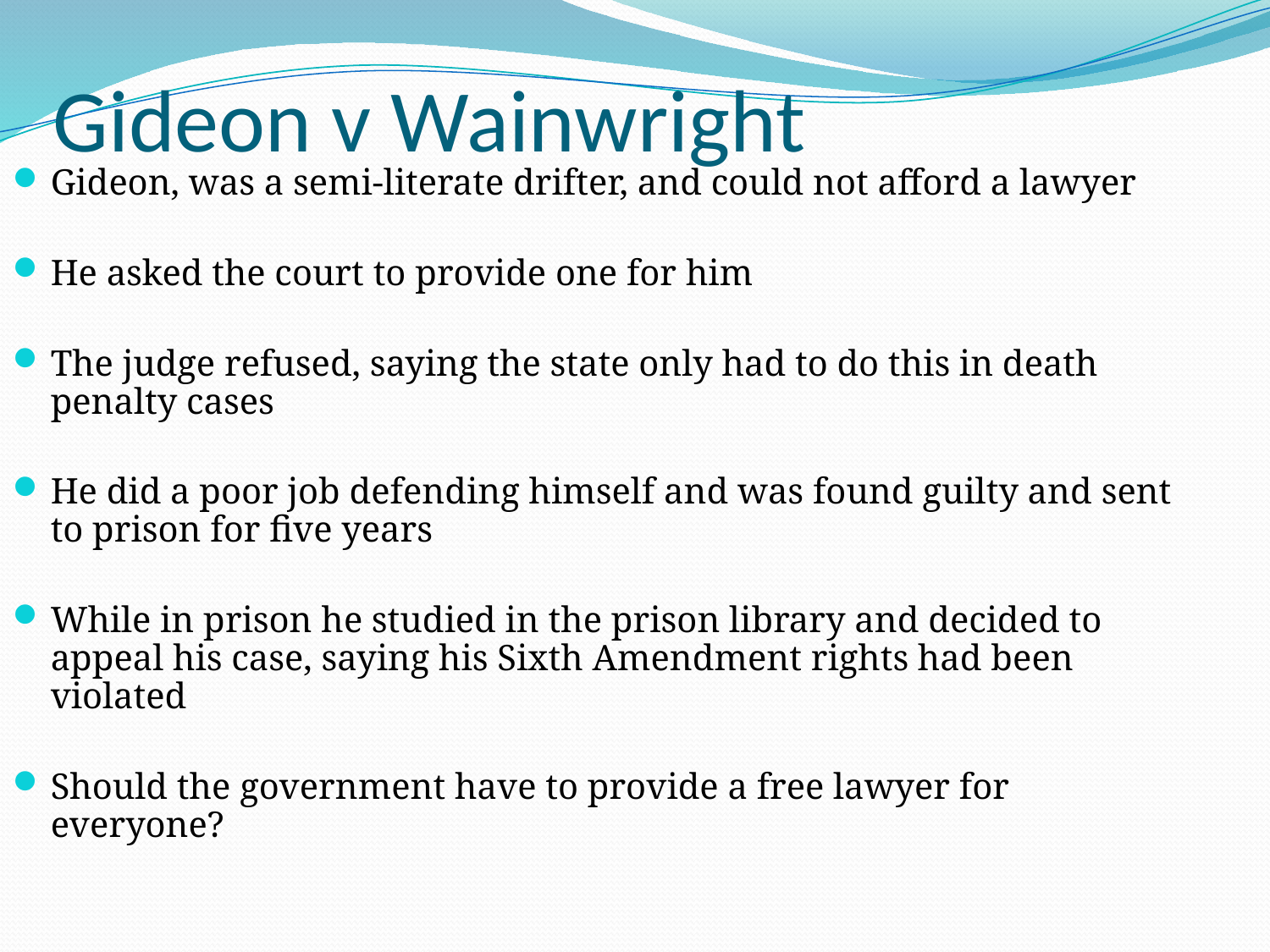

Gideon v Wainwright
Gideon, was a semi-literate drifter, and could not afford a lawyer

He asked the court to provide one for him

The judge refused, saying the state only had to do this in death penalty cases

He did a poor job defending himself and was found guilty and sent to prison for five years

While in prison he studied in the prison library and decided to appeal his case, saying his Sixth Amendment rights had been violated

Should the government have to provide a free lawyer for everyone?